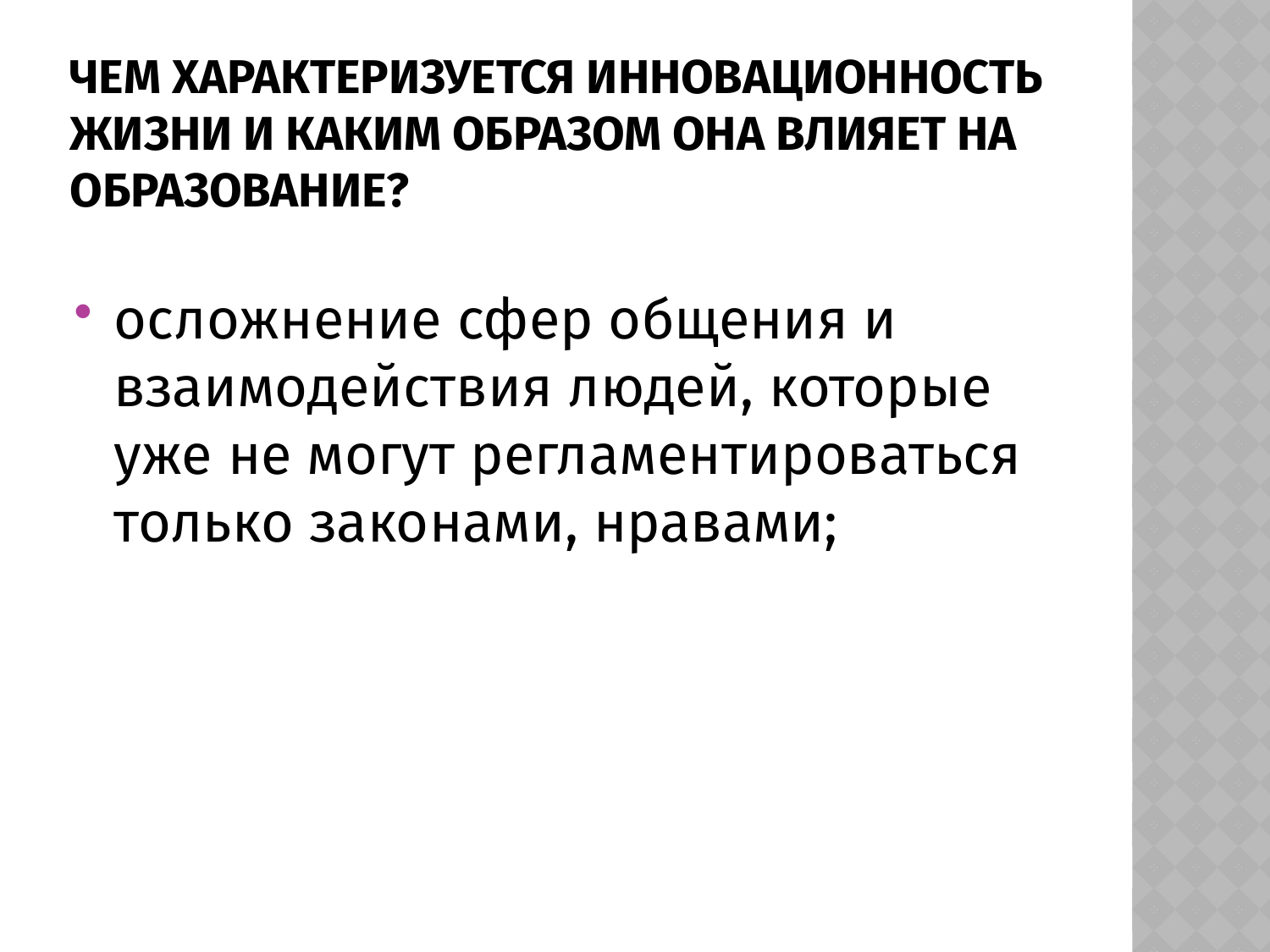

# Чем характеризуется инновационность жизни и каким образом она влияет на образование?
осложнение сфер общения и взаимодействия людей, которые уже не могут регламентироваться только законами, нравами;

19